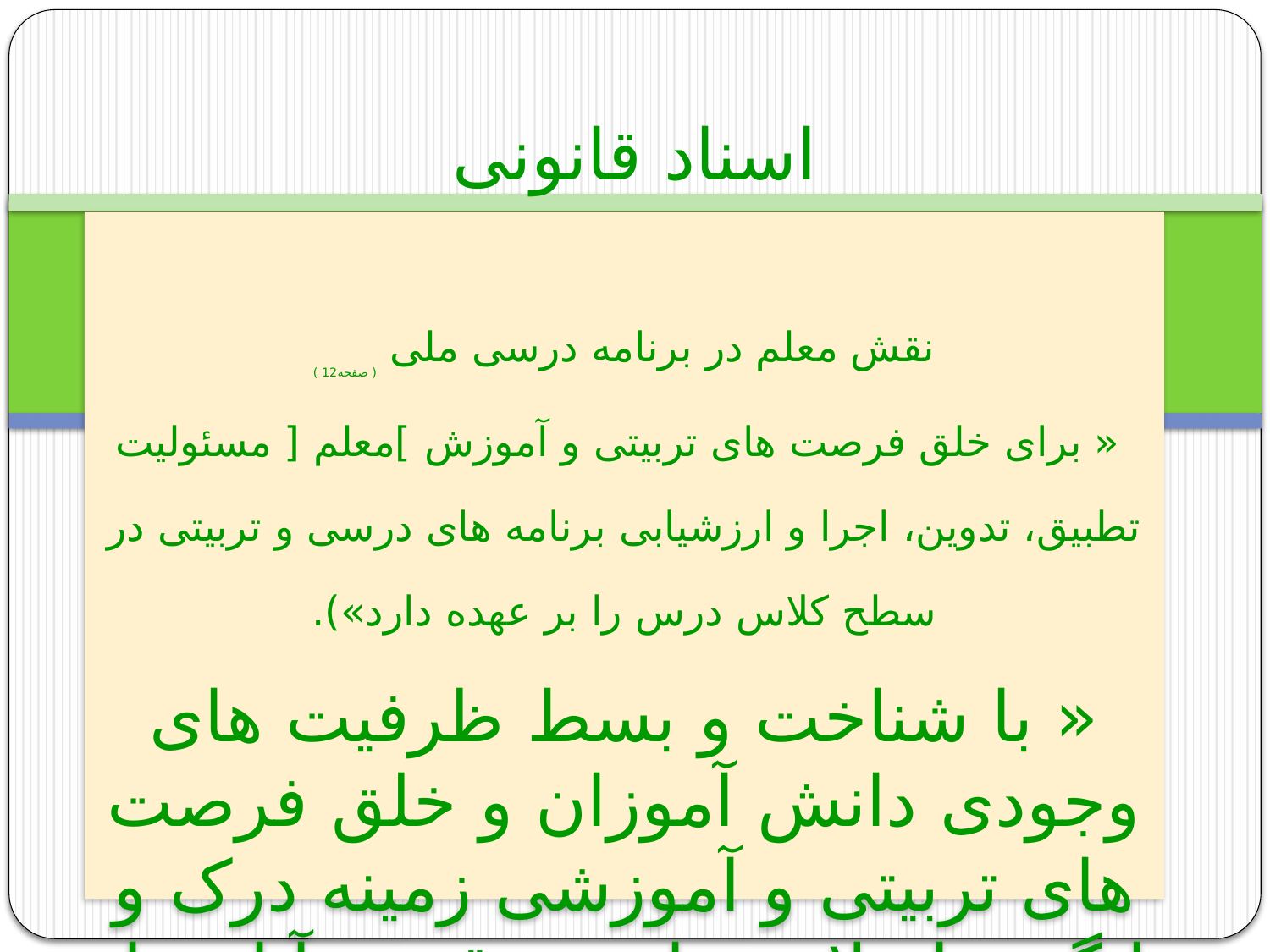

# اسناد قانونی

نقش معلم در برنامه درسی ملی ( صفحه12 )
 « برای خلق فرصت های تربیتی و آموزش ]معلم [ مسئولیت تطبیق، تدوین، اجرا و ارزشیابی برنامه های درسی و تربیتی در سطح کلاس درس را بر عهده دارد»).
« با شناخت و بسط ظرفیت های وجودی دانش آموزان و خلق فرصت های تربیتی و آموزشی زمینه درک و انگیزه اصلاح مداوم موقعیت آنان را  فراهم سازد»